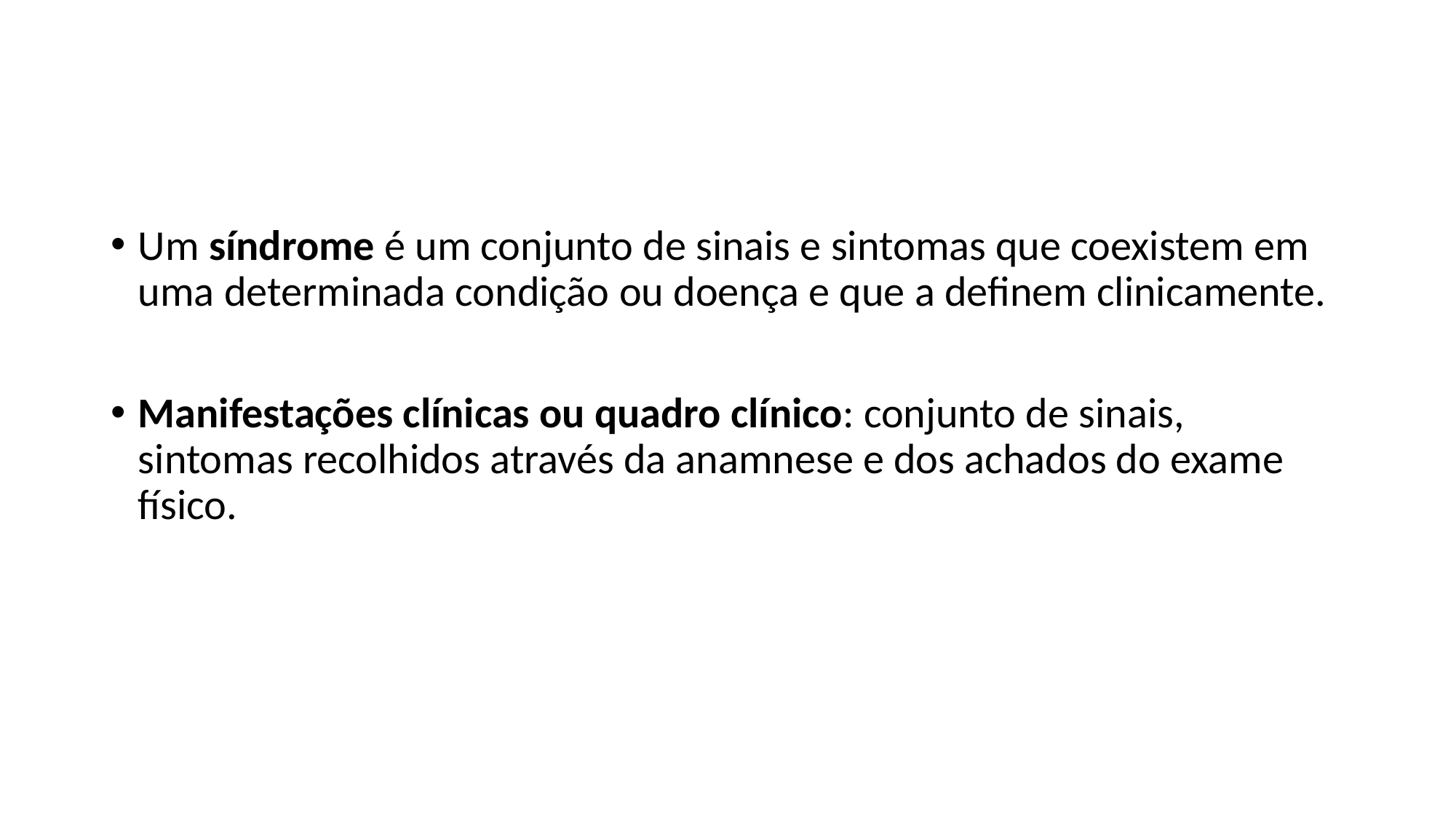

#
Um síndrome é um conjunto de sinais e sintomas que coexistem em uma determinada condição ou doença e que a definem clinicamente.

Manifestações clínicas ou quadro clínico: conjunto de sinais, sintomas recolhidos através da anamnese e dos achados do exame físico.